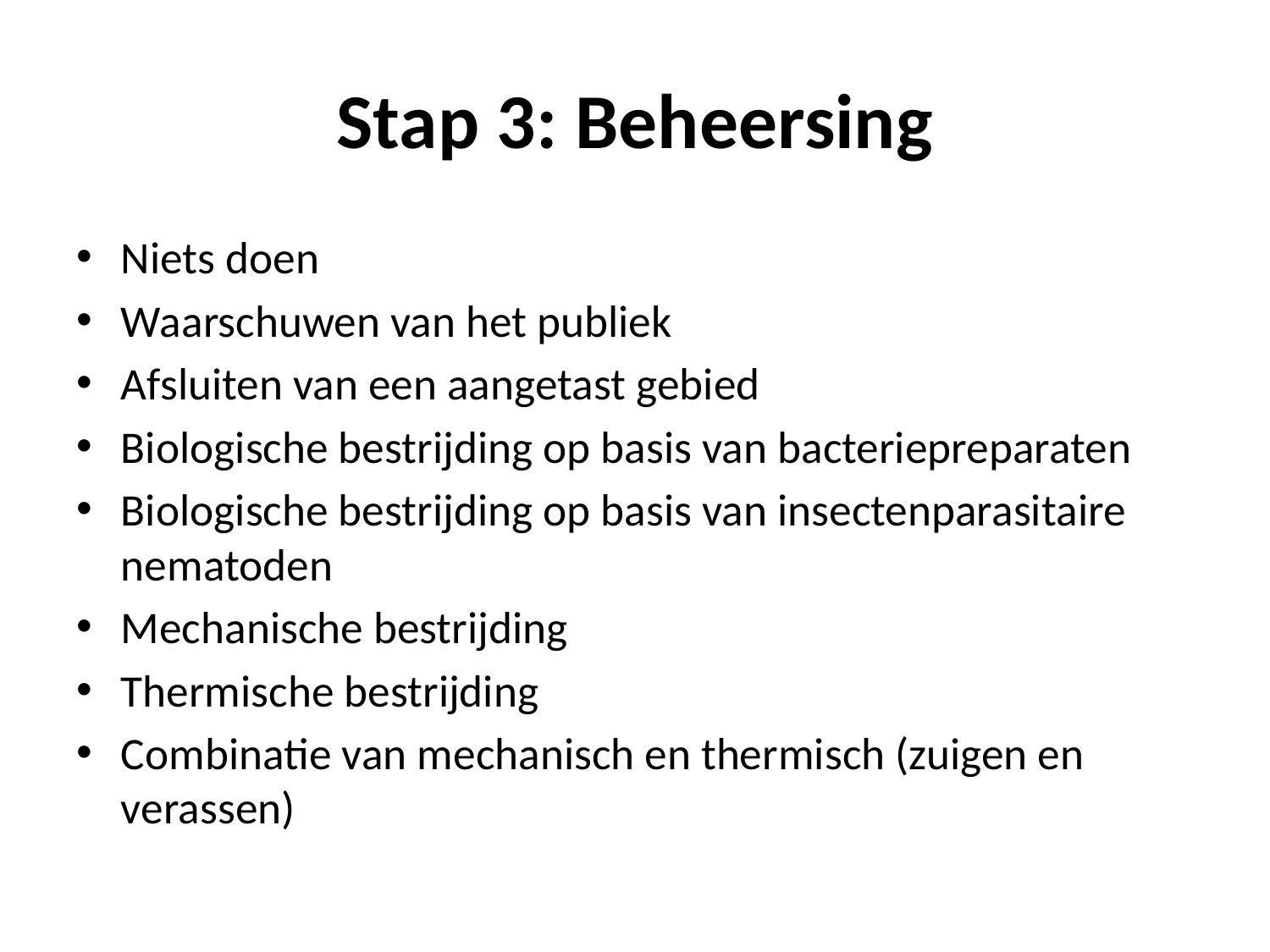

# Stap 3: Beheersing
Niets doen
Waarschuwen van het publiek
Afsluiten van een aangetast gebied
Biologische bestrijding op basis van bacteriepreparaten
Biologische bestrijding op basis van insectenparasitaire nematoden
Mechanische bestrijding
Thermische bestrijding
Combinatie van mechanisch en thermisch (zuigen en verassen)